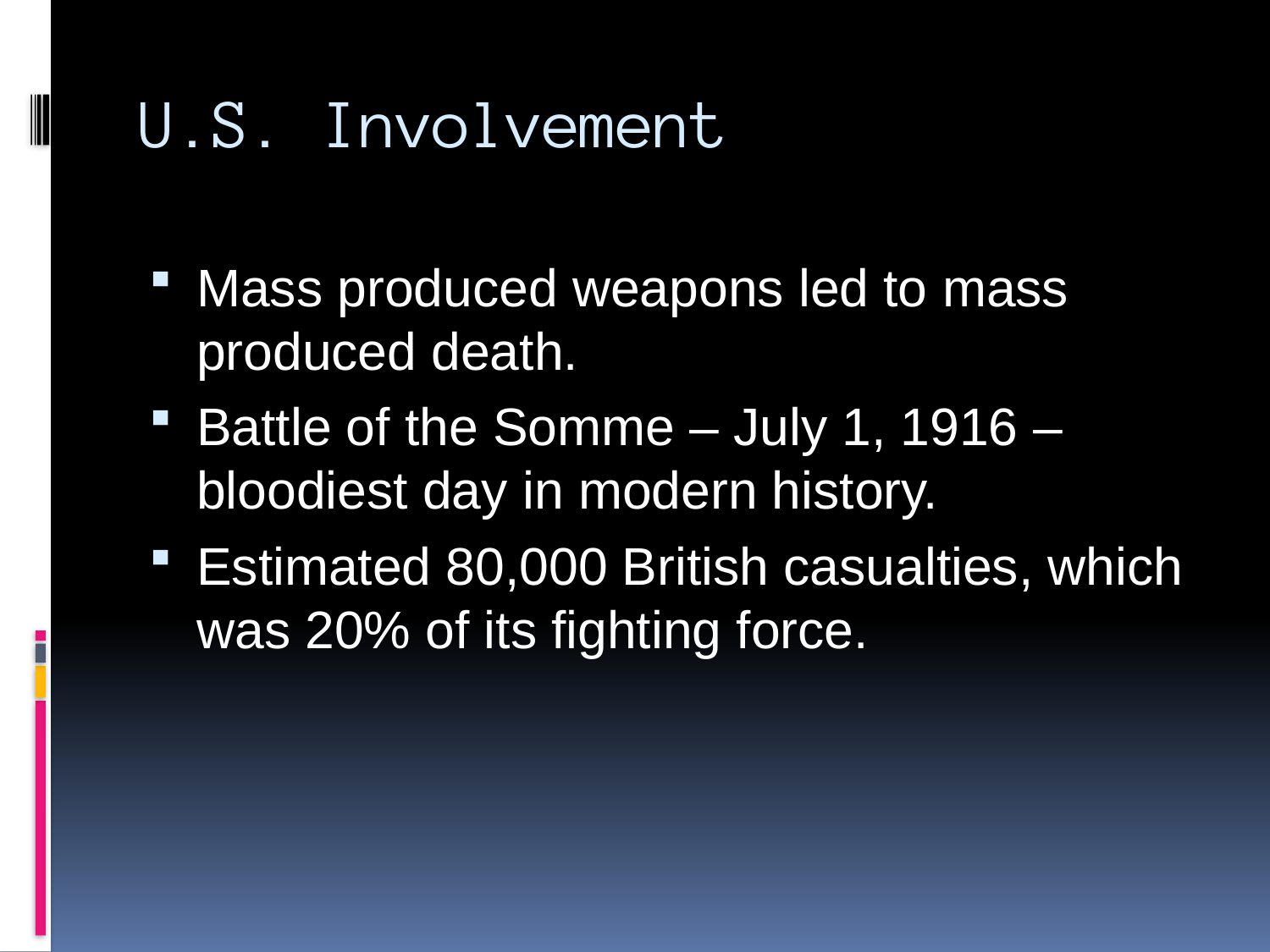

# U.S. Involvement
Mass produced weapons led to mass produced death.
Battle of the Somme – July 1, 1916 – bloodiest day in modern history.
Estimated 80,000 British casualties, which was 20% of its fighting force.